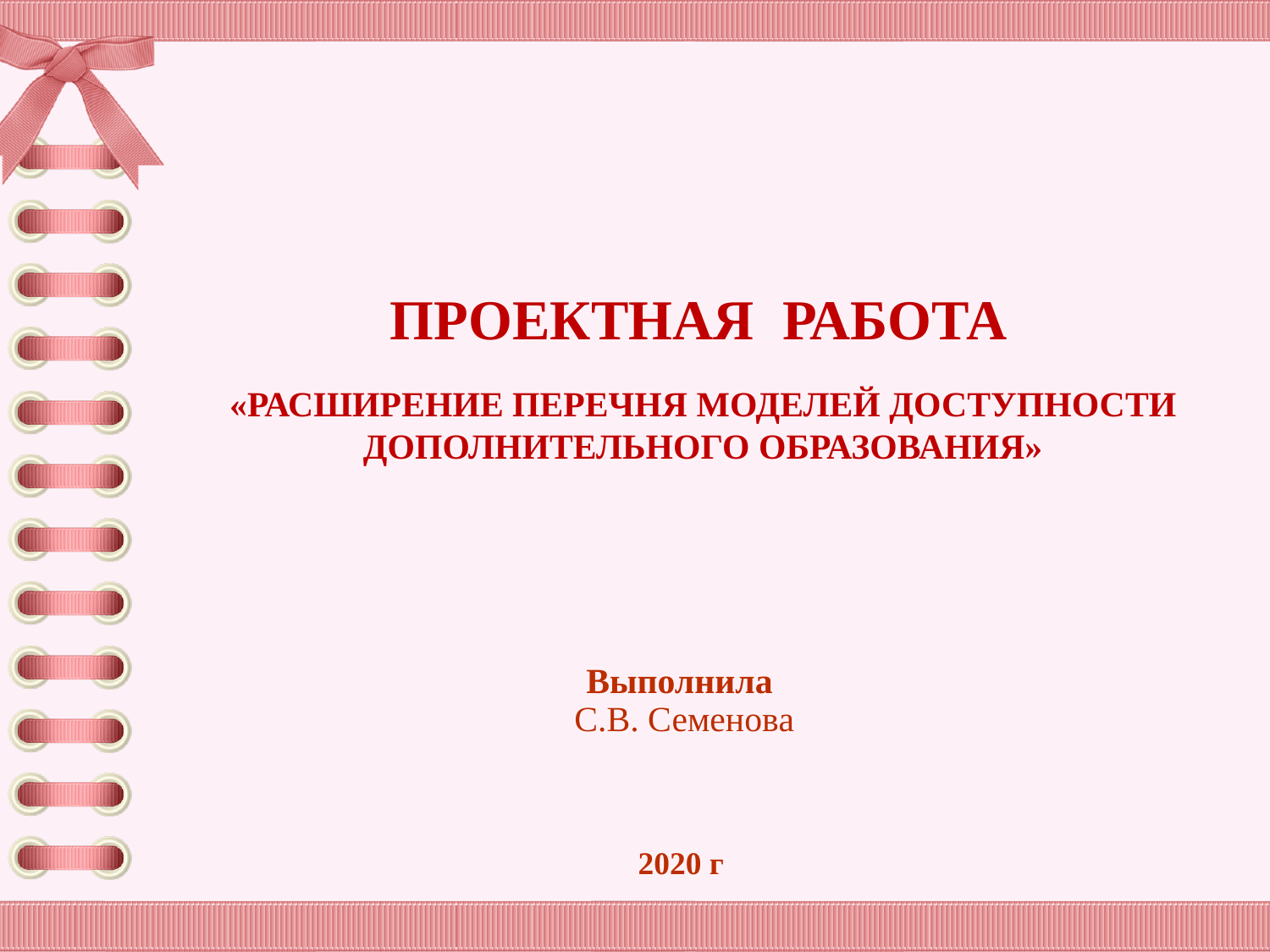

ПРОЕКТНАЯ  РАБОТА

Выполнила
С.В. Семенова
«РАСШИРЕНИЕ ПЕРЕЧНЯ МОДЕЛЕЙ ДОСТУПНОСТИ ДОПОЛНИТЕЛЬНОГО ОБРАЗОВАНИЯ»
2020 г